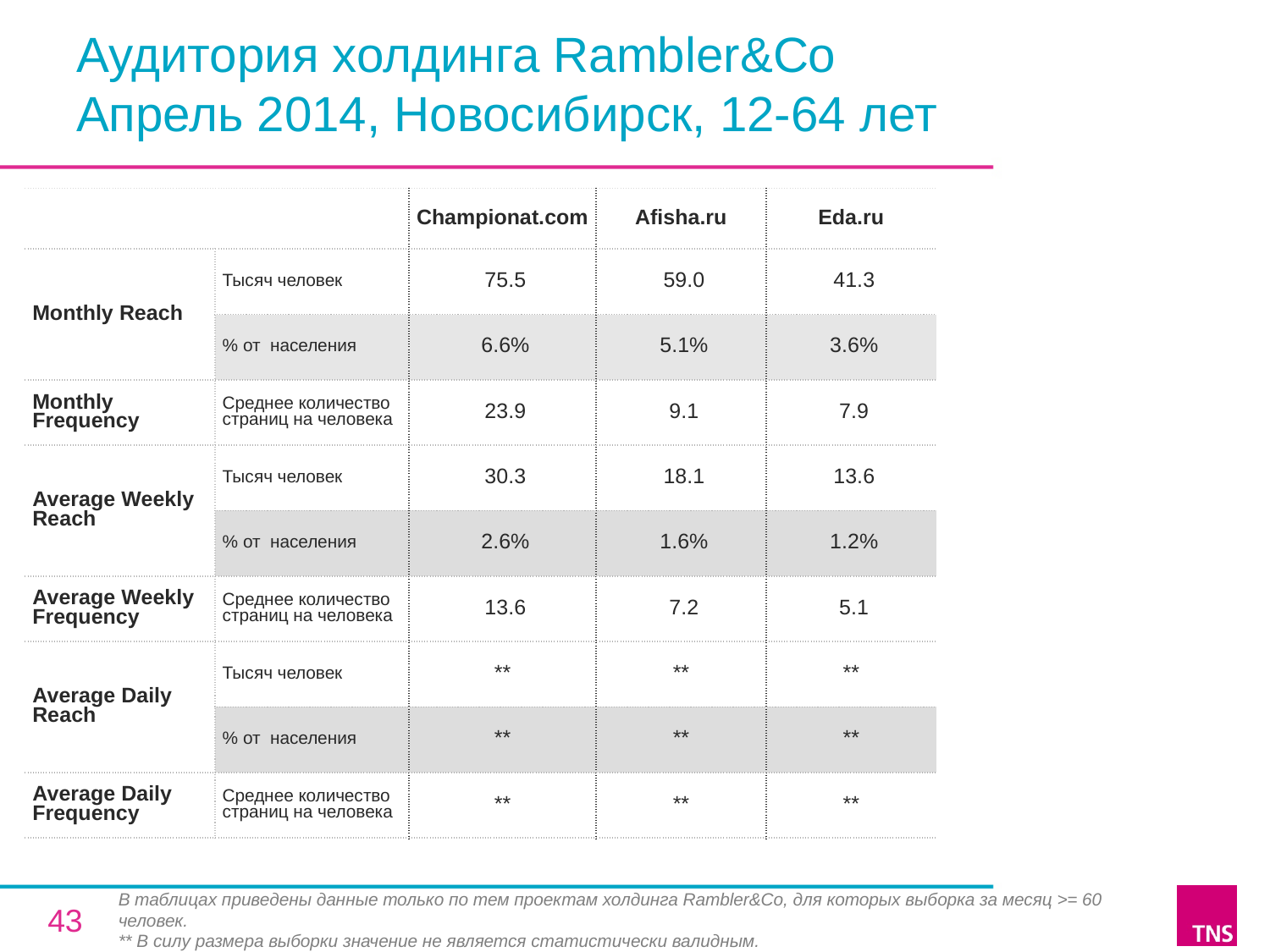

# Аудитория холдинга Rambler&Co Апрель 2014, Новосибирск, 12-64 лет
|  |  | Championat.com | Afisha.ru | Eda.ru |
| --- | --- | --- | --- | --- |
| Monthly Reach | Тысяч человек | 75.5 | 59.0 | 41.3 |
|  | % от населения | 6.6% | 5.1% | 3.6% |
| Monthly Frequency | Среднее количество страниц на человека | 23.9 | 9.1 | 7.9 |
| Average Weekly Reach | Тысяч человек | 30.3 | 18.1 | 13.6 |
|  | % от населения | 2.6% | 1.6% | 1.2% |
| Average Weekly Frequency | Среднее количество страниц на человека | 13.6 | 7.2 | 5.1 |
| Average Daily Reach | Тысяч человек | \*\* | \*\* | \*\* |
|  | % от населения | \*\* | \*\* | \*\* |
| Average Daily Frequency | Среднее количество страниц на человека | \*\* | \*\* | \*\* |
В таблицах приведены данные только по тем проектам холдинга Rambler&Co, для которых выборка за месяц >= 60 человек.
** В силу размера выборки значение не является статистически валидным.
43